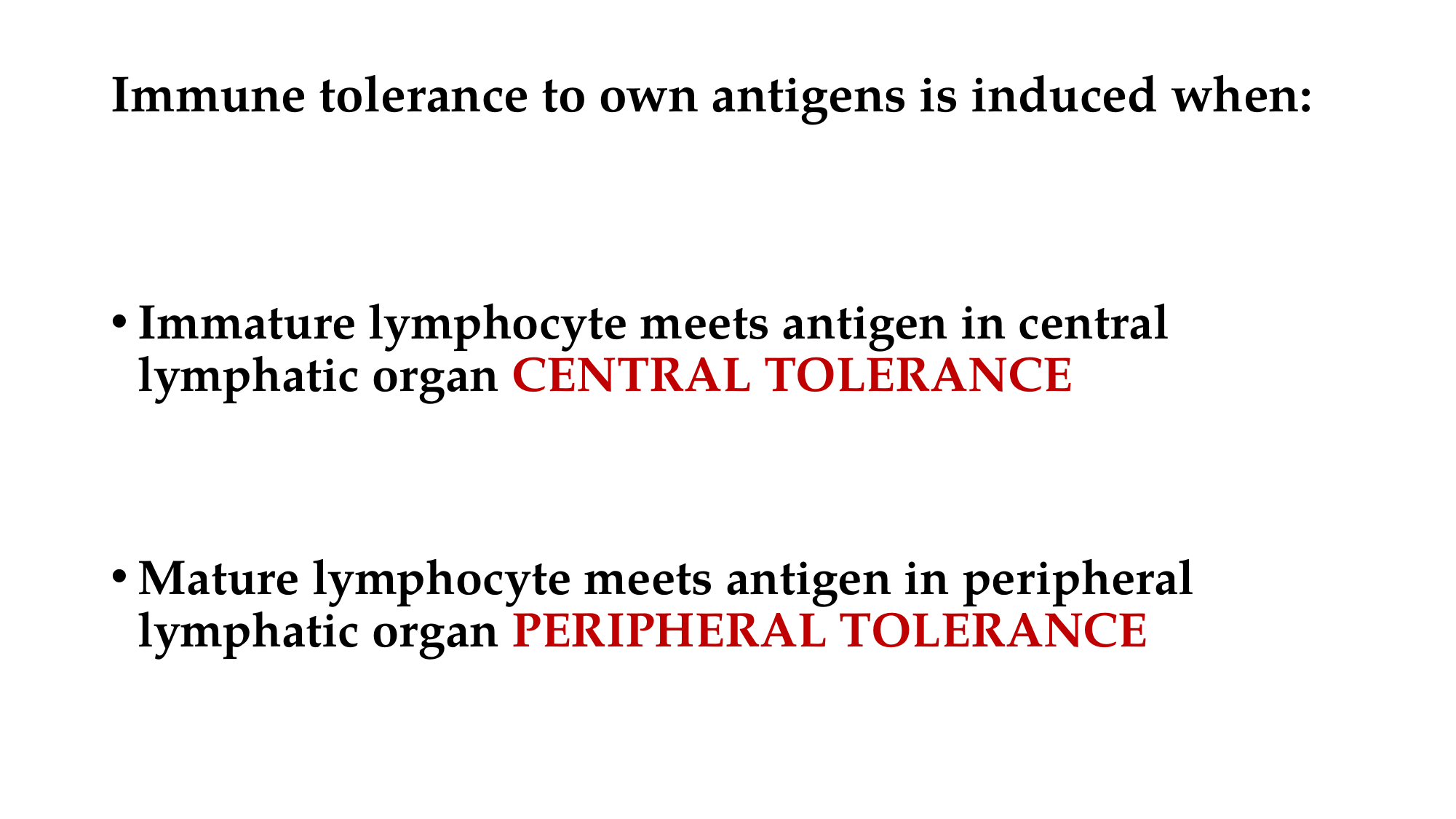

# Immune tolerance to own antigens is induced when:

Immature lymphocyte meets antigen in central lymphatic organ CENTRAL TOLERANCE

Mature lymphocyte meets antigen in peripheral lymphatic organ PERIPHERAL TOLERANCE